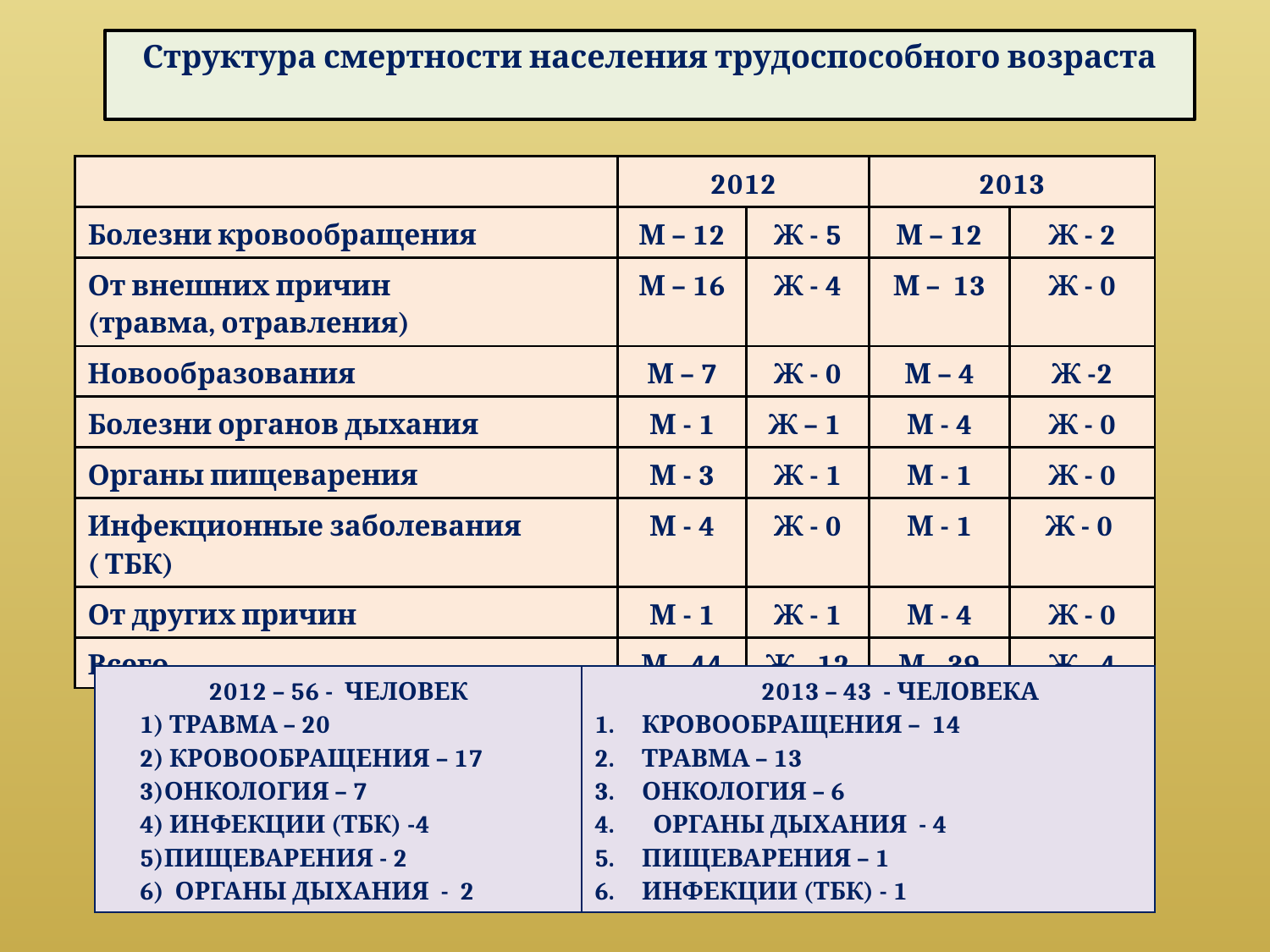

Структура смертности населения трудоспособного возраста

|  | 2012 |  | 2013 |  |
| --- | --- | --- | --- | --- |
| Болезни кровообращения | М – 12 | Ж - 5 | М – 12 | Ж - 2 |
| От внешних причин (травма, отравления) | М – 16 | Ж - 4 | М – 13 | Ж - 0 |
| Новообразования | М – 7 | Ж - 0 | М – 4 | Ж -2 |
| Болезни органов дыхания | М - 1 | Ж – 1 | М - 4 | Ж - 0 |
| Органы пищеварения | М - 3 | Ж - 1 | М - 1 | Ж - 0 |
| Инфекционные заболевания ( ТБК) | М - 4 | Ж - 0 | М - 1 | Ж - 0 |
| От других причин | М - 1 | Ж - 1 | М - 4 | Ж - 0 |
| Всего | М - 44 | Ж - 12 | М - 39 | Ж - 4 |
| 2012 – 56 - ЧЕЛОВЕК 1) ТРАВМА – 20 2) КРОВООБРАЩЕНИЯ – 17 3)ОНКОЛОГИЯ – 7 4) ИНФЕКЦИИ (ТБК) -4 5)ПИЩЕВАРЕНИЯ - 2 6) ОРГАНЫ ДЫХАНИЯ - 2 | 2013 – 43 - ЧЕЛОВЕКА КРОВООБРАЩЕНИЯ – 14 ТРАВМА – 13 ОНКОЛОГИЯ – 6 ОРГАНЫ ДЫХАНИЯ - 4 ПИЩЕВАРЕНИЯ – 1 ИНФЕКЦИИ (ТБК) - 1 |
| --- | --- |